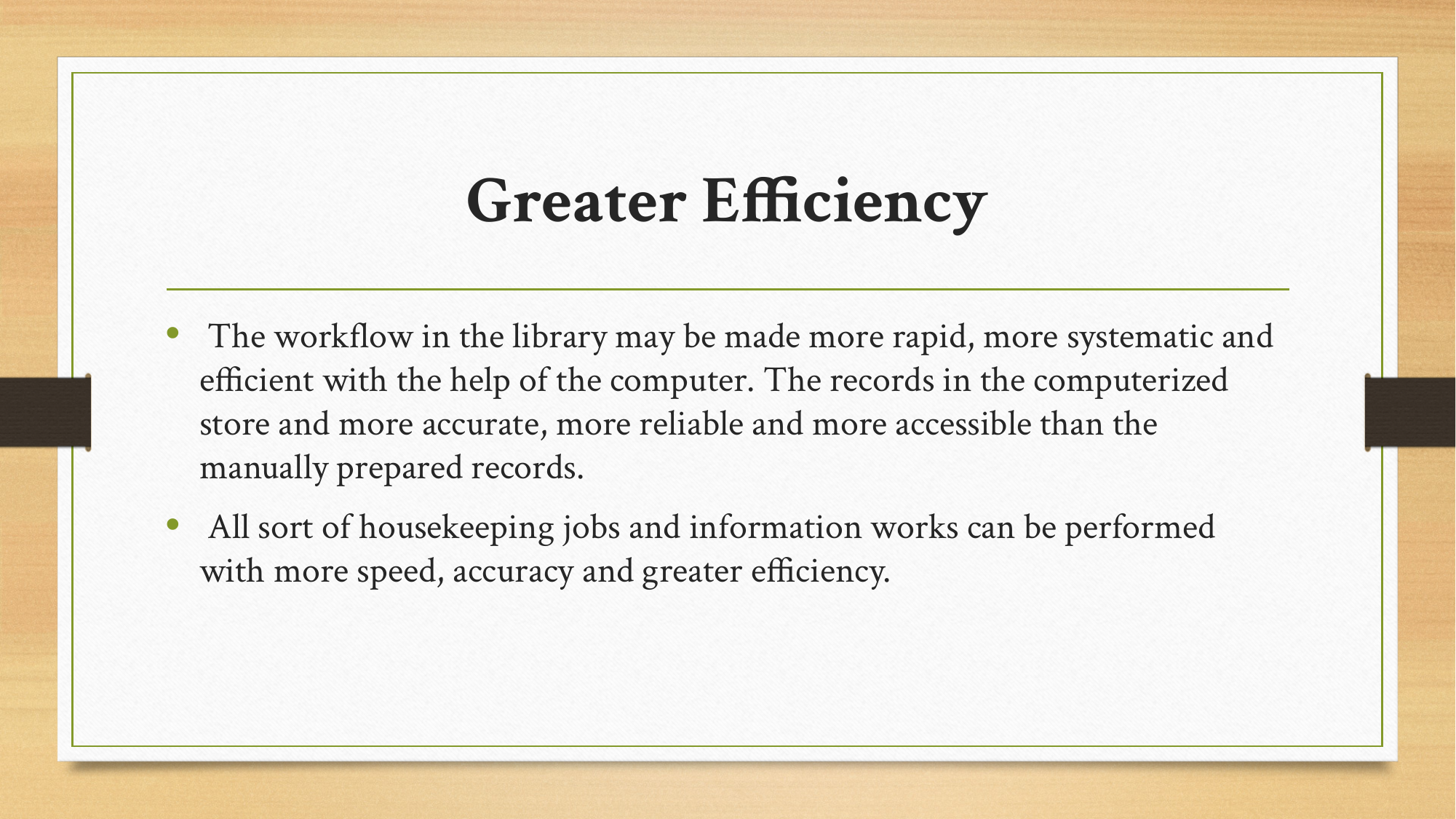

# Greater Efficiency
 The workflow in the library may be made more rapid, more systematic and efficient with the help of the computer. The records in the computerized store and more accurate, more reliable and more accessible than the manually prepared records.
 All sort of housekeeping jobs and information works can be performed with more speed, accuracy and greater efficiency.